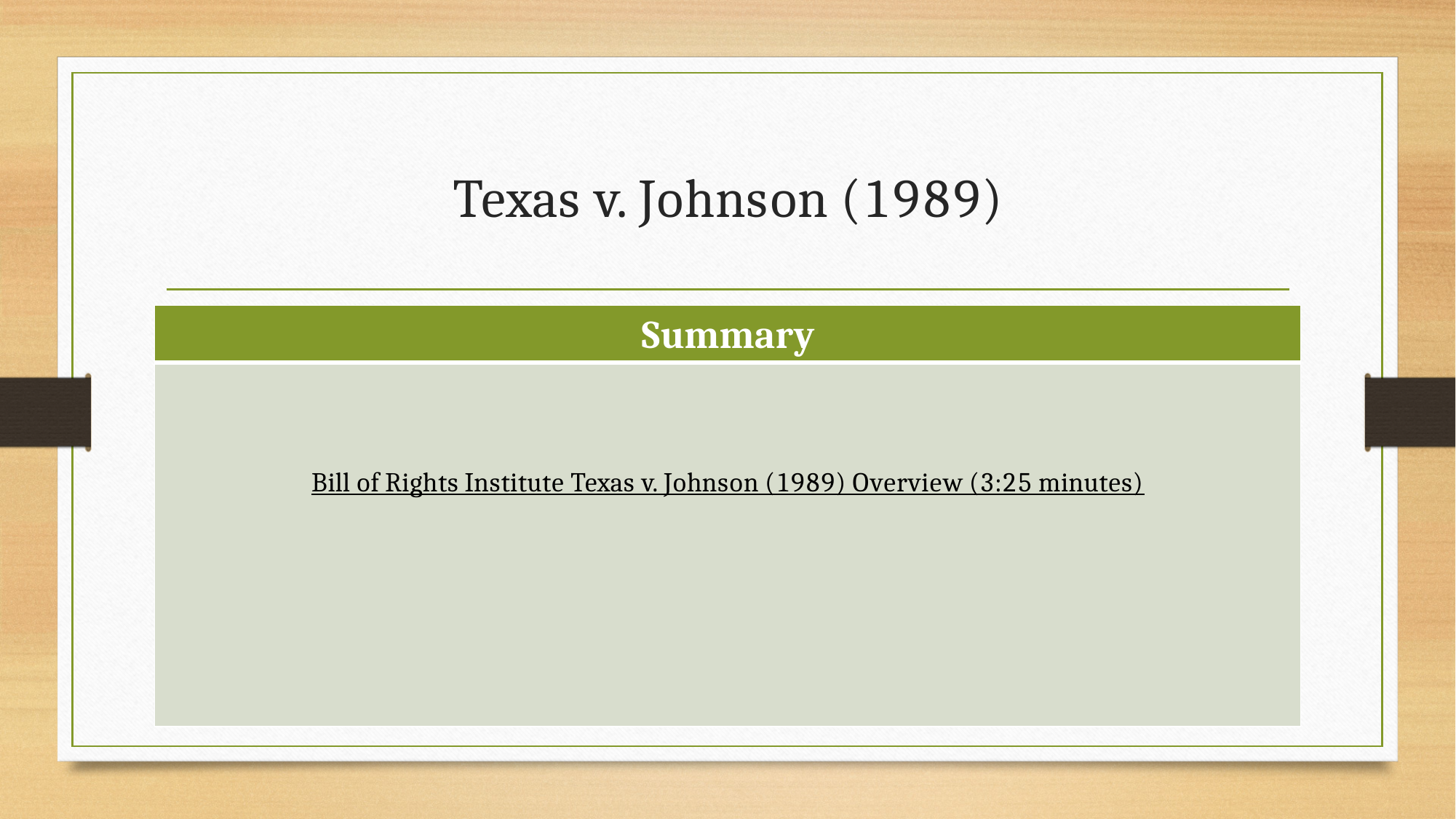

# Texas v. Johnson (1989)
| Summary |
| --- |
| Bill of Rights Institute Texas v. Johnson (1989) Overview (3:25 minutes) |